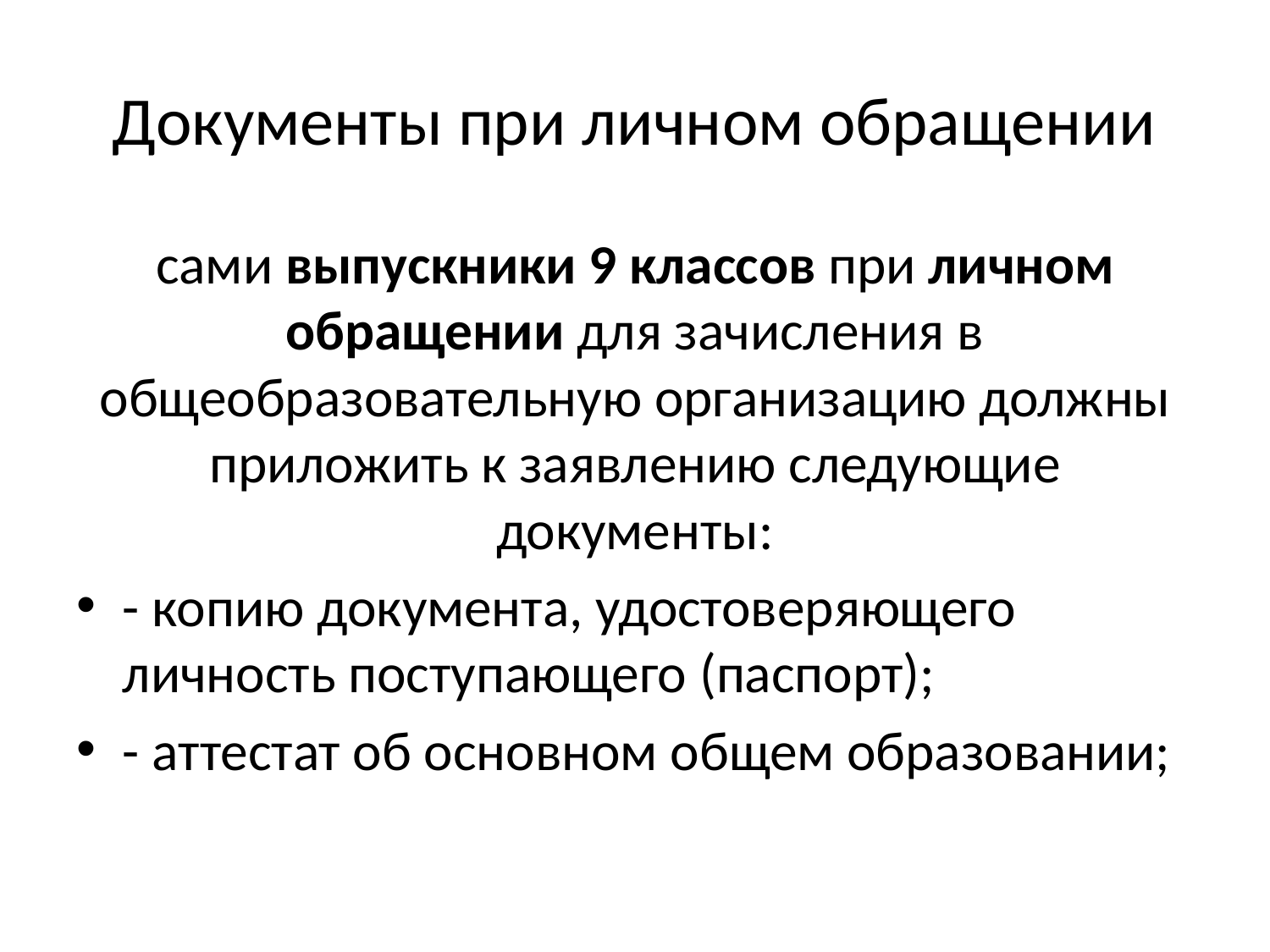

# Документы при личном обращении
сами выпускники 9 классов при личном обращении для зачисления в общеобразовательную организацию должны приложить к заявлению следующие документы:
- копию документа, удостоверяющего личность поступающего (паспорт);
- аттестат об основном общем образовании;